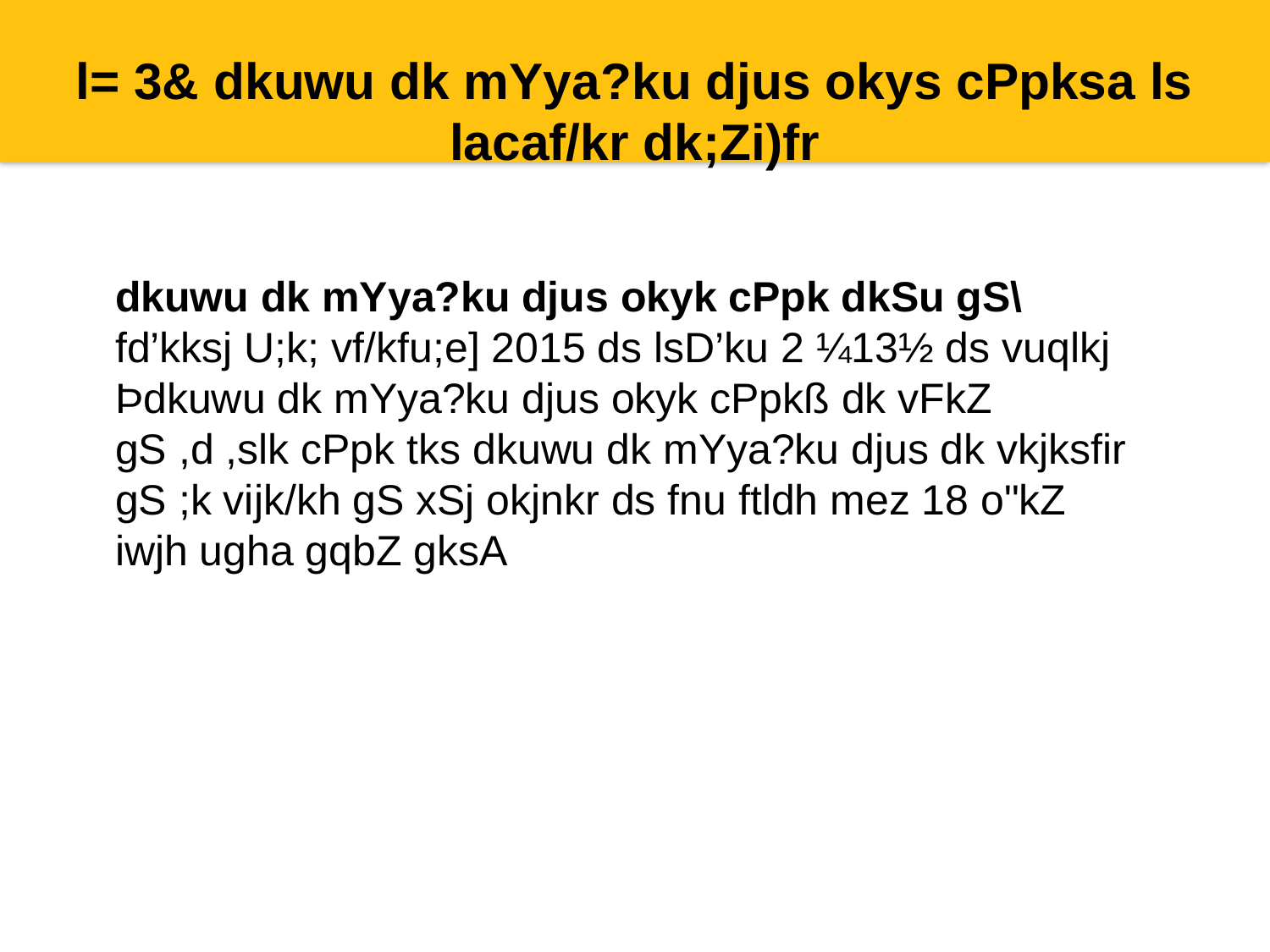

l= 3& dkuwu dk mYya?ku djus okys cPpksa ls lacaf/kr dk;Zi)fr
dkuwu dk mYya?ku djus okyk cPpk dkSu gS\
fd’kksj U;k; vf/kfu;e] 2015 ds lsD’ku 2 ¼13½ ds vuqlkj Þdkuwu dk mYya?ku djus okyk cPpkß dk vFkZ gS ,d ,slk cPpk tks dkuwu dk mYya?ku djus dk vkjksfir gS ;k vijk/kh gS xSj okjnkr ds fnu ftldh mez 18 o"kZ iwjh ugha gqbZ gksA